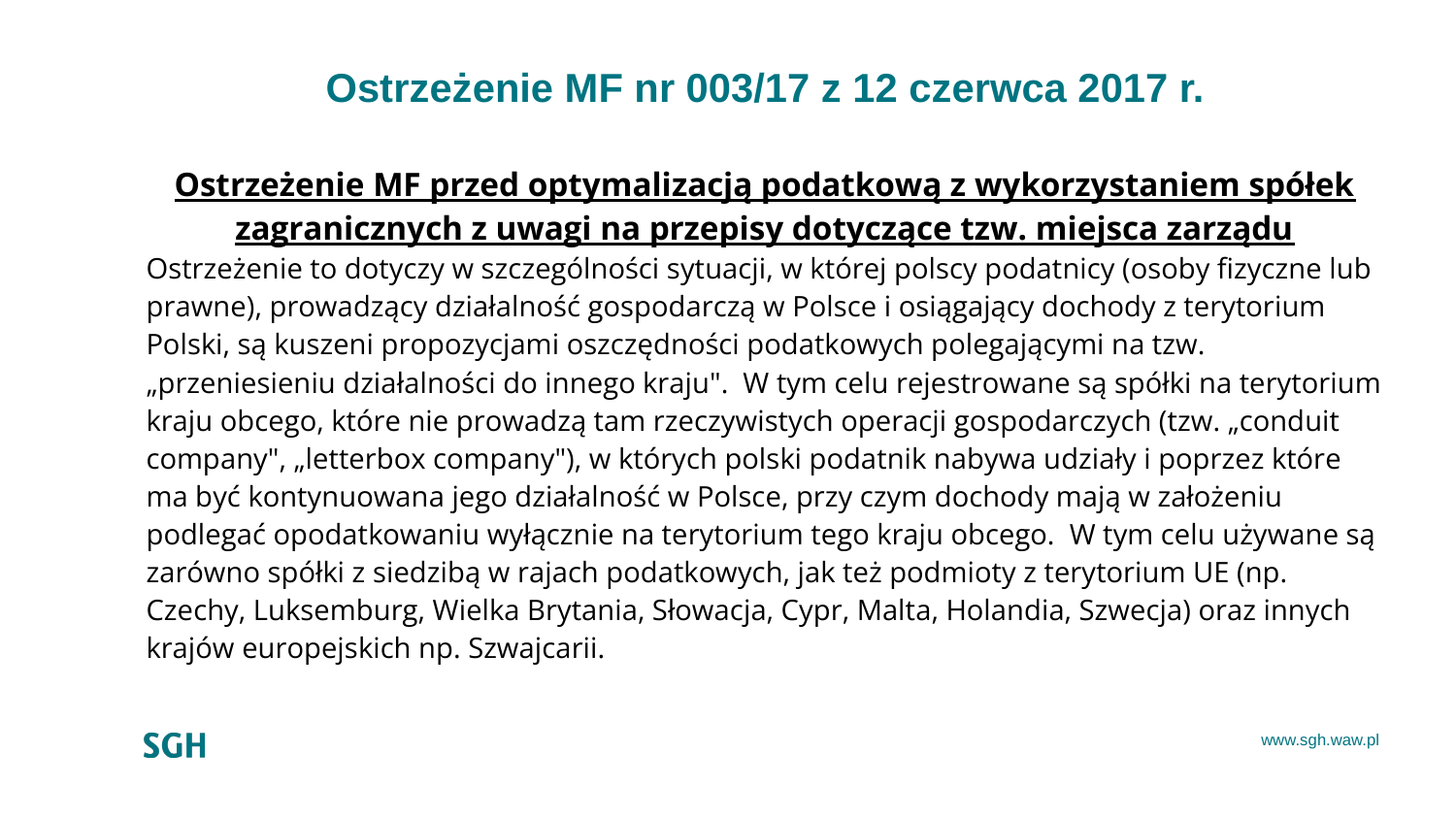

# Ostrzeżenie MF nr 003/17 z 12 czerwca 2017 r.
Ostrzeżenie MF przed optymalizacją podatkową z wykorzystaniem spółek zagranicznych z uwagi na przepisy dotyczące tzw. miejsca zarządu
Ostrzeżenie to dotyczy w szczególności sytuacji, w której polscy podatnicy (osoby fizyczne lub prawne), prowadzący działalność gospodarczą w Polsce i osiągający dochody z terytorium Polski, są kuszeni propozycjami oszczędności podatkowych polegającymi na tzw. „przeniesieniu działalności do innego kraju".  W tym celu rejestrowane są spółki na terytorium kraju obcego, które nie prowadzą tam rzeczywistych operacji gospodarczych (tzw. „conduit company", „letterbox company"), w których polski podatnik nabywa udziały i poprzez które ma być kontynuowana jego działalność w Polsce, przy czym dochody mają w założeniu podlegać opodatkowaniu wyłącznie na terytorium tego kraju obcego.  W tym celu używane są zarówno spółki z siedzibą w rajach podatkowych, jak też podmioty z terytorium UE (np. Czechy, Luksemburg, Wielka Brytania, Słowacja, Cypr, Malta, Holandia, Szwecja) oraz innych krajów europejskich np. Szwajcarii.